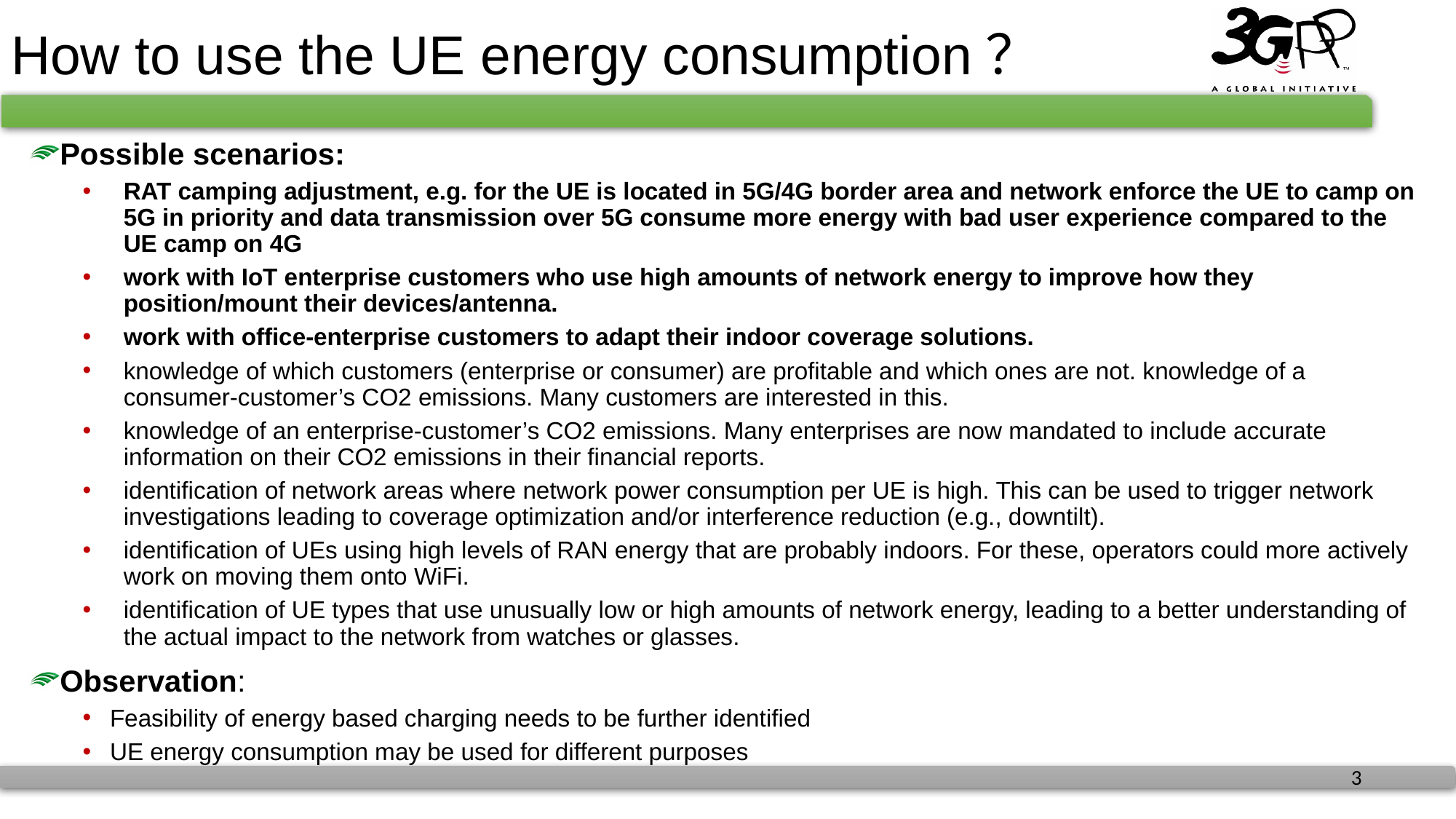

# How to use the UE energy consumption？
Possible scenarios:
RAT camping adjustment, e.g. for the UE is located in 5G/4G border area and network enforce the UE to camp on 5G in priority and data transmission over 5G consume more energy with bad user experience compared to the UE camp on 4G
work with IoT enterprise customers who use high amounts of network energy to improve how they position/mount their devices/antenna.
work with office-enterprise customers to adapt their indoor coverage solutions.
knowledge of which customers (enterprise or consumer) are profitable and which ones are not. knowledge of a consumer-customer’s CO2 emissions. Many customers are interested in this.
knowledge of an enterprise-customer’s CO2 emissions. Many enterprises are now mandated to include accurate information on their CO2 emissions in their financial reports.
identification of network areas where network power consumption per UE is high. This can be used to trigger network investigations leading to coverage optimization and/or interference reduction (e.g., downtilt).
identification of UEs using high levels of RAN energy that are probably indoors. For these, operators could more actively work on moving them onto WiFi.
identification of UE types that use unusually low or high amounts of network energy, leading to a better understanding of the actual impact to the network from watches or glasses.
Observation:
Feasibility of energy based charging needs to be further identified
UE energy consumption may be used for different purposes